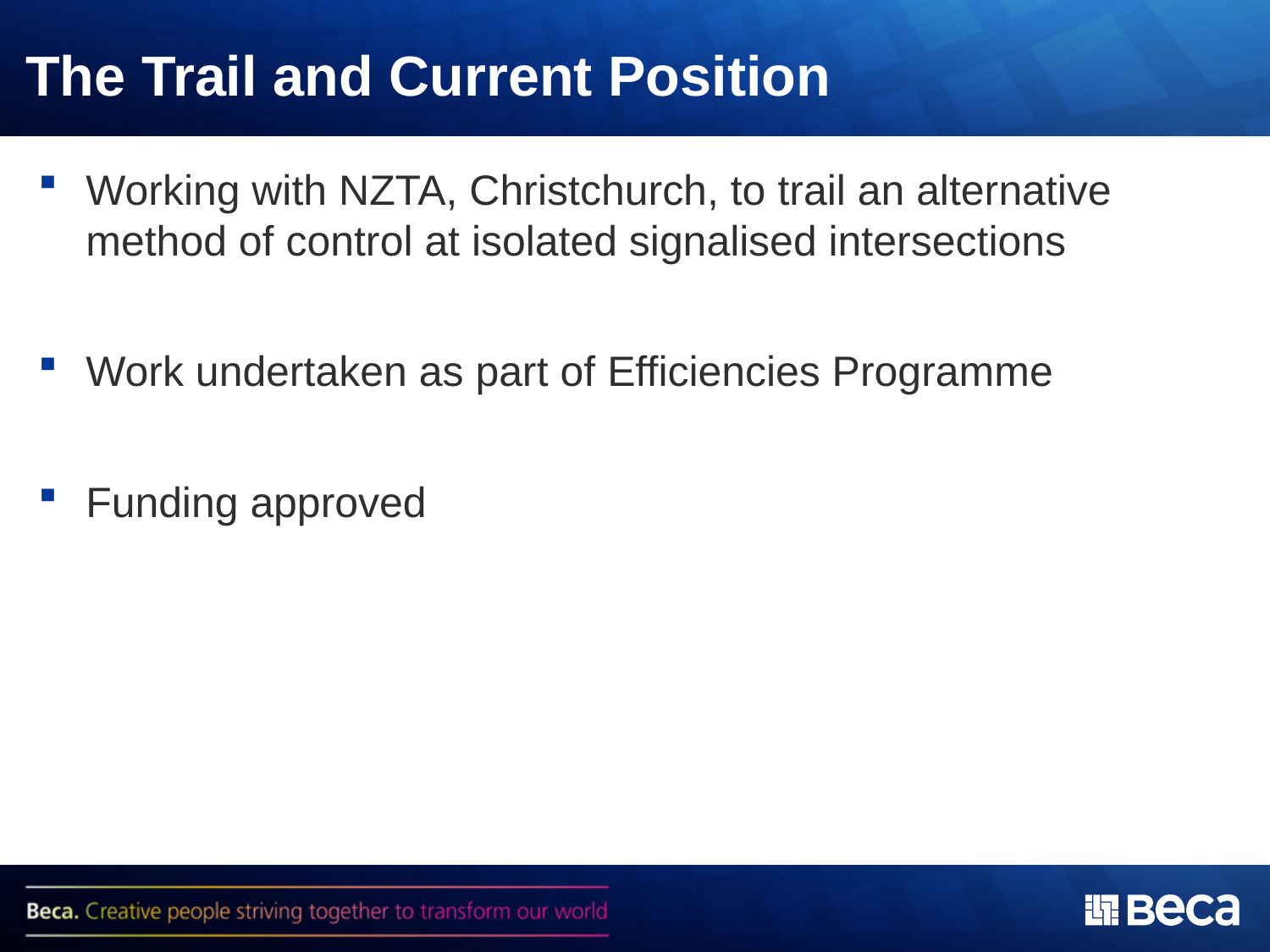

# The Trail and Current Position
Working with NZTA, Christchurch, to trail an alternative method of control at isolated signalised intersections

Work undertaken as part of Efficiencies Programme

Funding approved